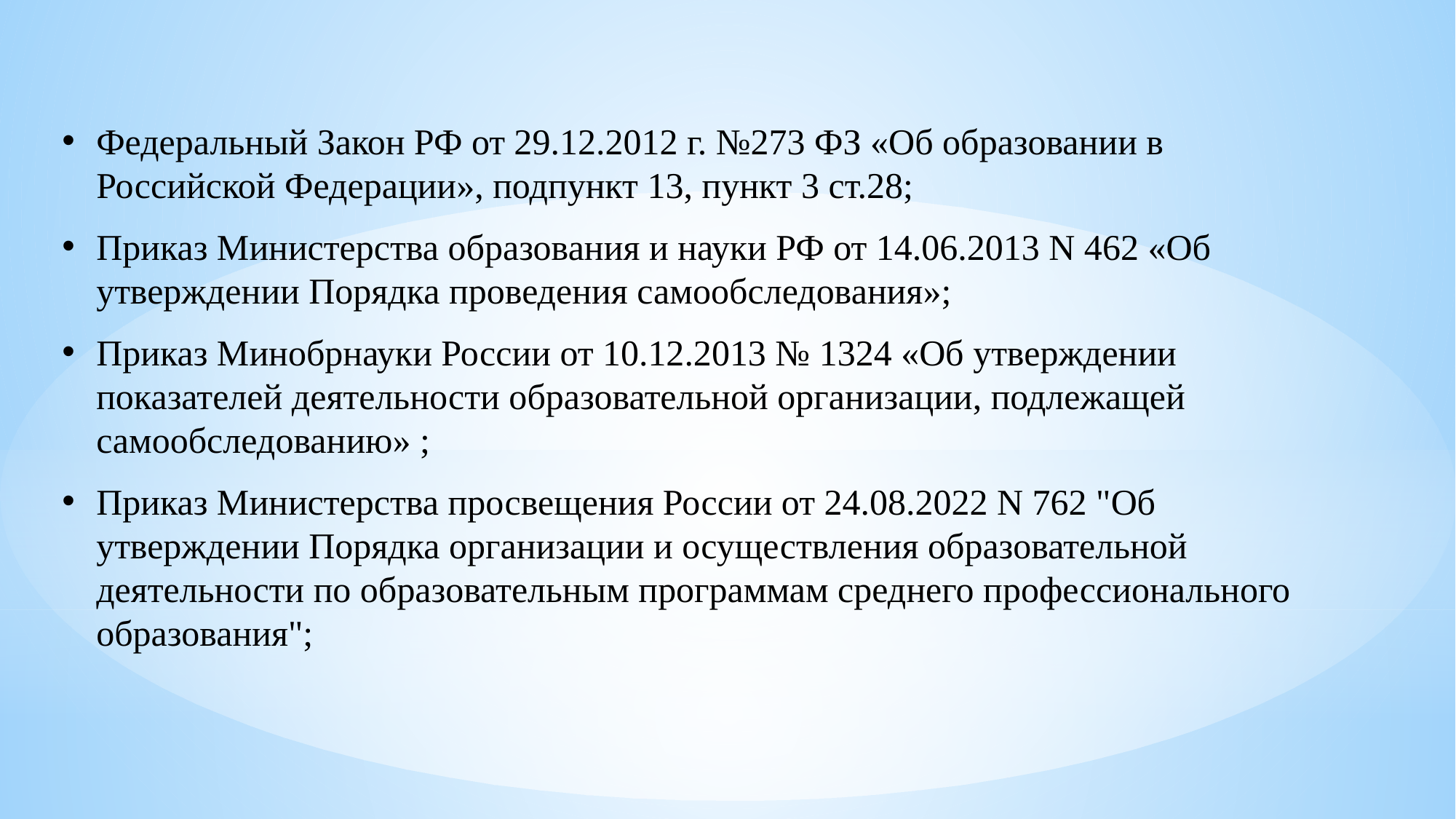

Федеральный Закон РФ от 29.12.2012 г. №273 ФЗ «Об образовании в Российской Федерации», подпункт 13, пункт 3 ст.28;
Приказ Министерства образования и науки РФ от 14.06.2013 N 462 «Об утверждении Порядка проведения самообследования»;
Приказ Минобрнауки России от 10.12.2013 № 1324 «Об утверждении показателей деятельности образовательной организации, подлежащей самообследованию» ;
Приказ Министерства просвещения России от 24.08.2022 N 762 "Об утверждении Порядка организации и осуществления образовательной деятельности по образовательным программам среднего профессионального образования";